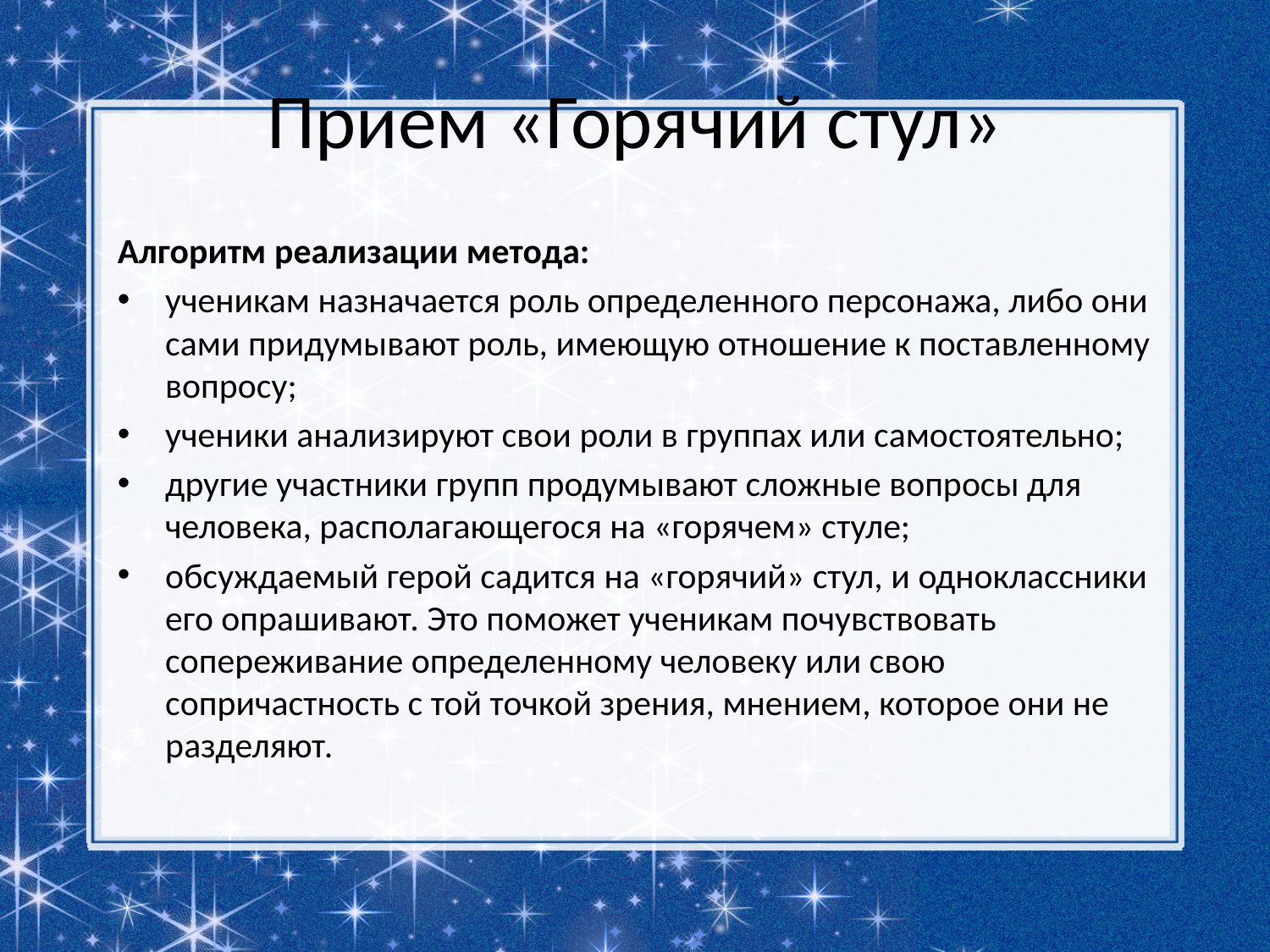

# Прием «Горячий стул»
Алгоритм реализации метода:
ученикам назначается роль определенного персонажа, либо они сами придумывают роль, имеющую отношение к поставленному вопросу;
ученики анализируют свои роли в группах или самостоятельно;
другие участники групп продумывают сложные вопросы для человека, располагающегося на «горячем» стуле;
обсуждаемый герой садится на «горячий» стул, и одноклассники его опрашивают. Это поможет ученикам почувствовать сопереживание определенному человеку или свою сопричастность с той точкой зрения, мнением, которое они не разделяют.